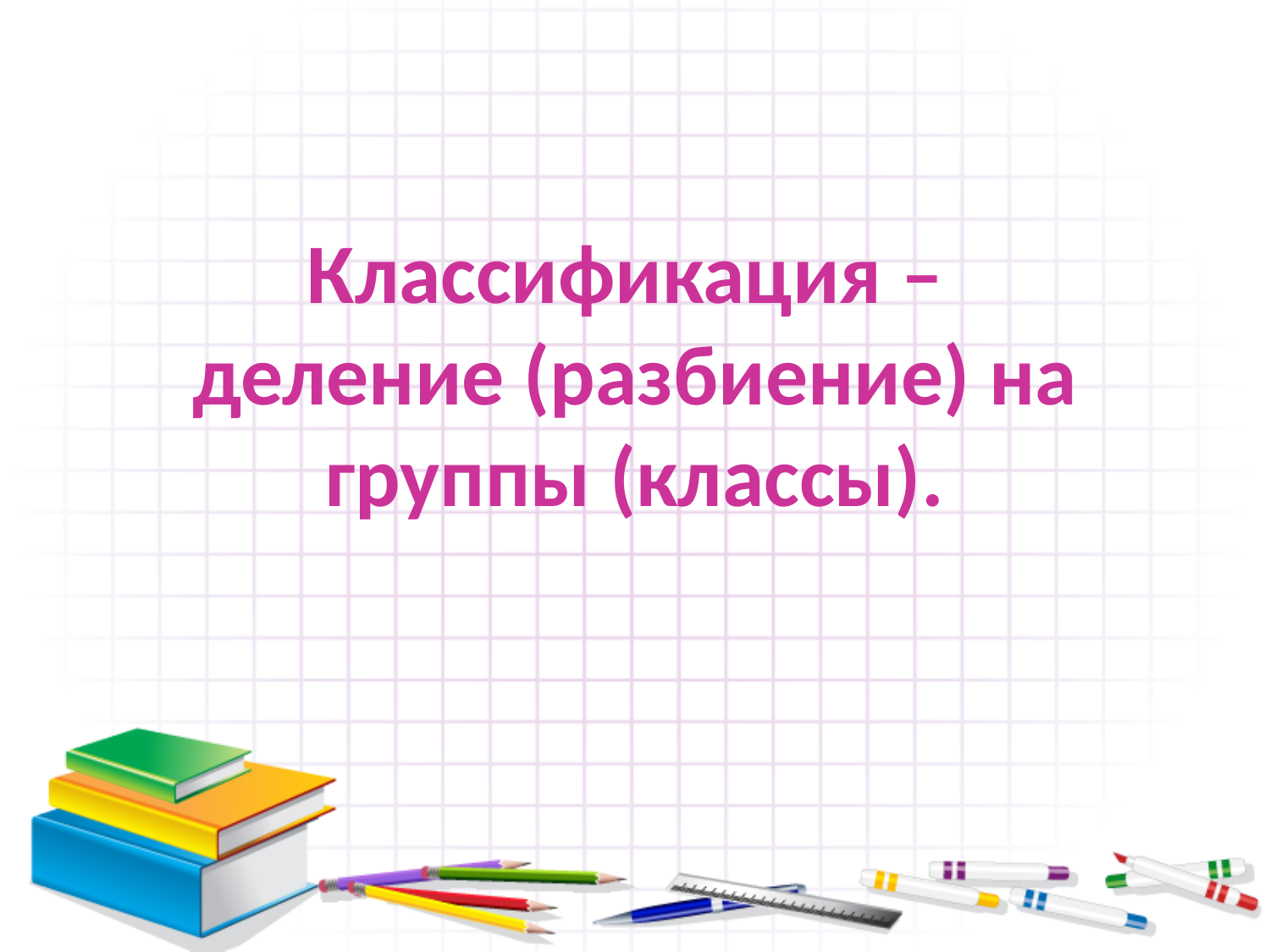

# Классификация – деление (разбиение) на группы (классы).